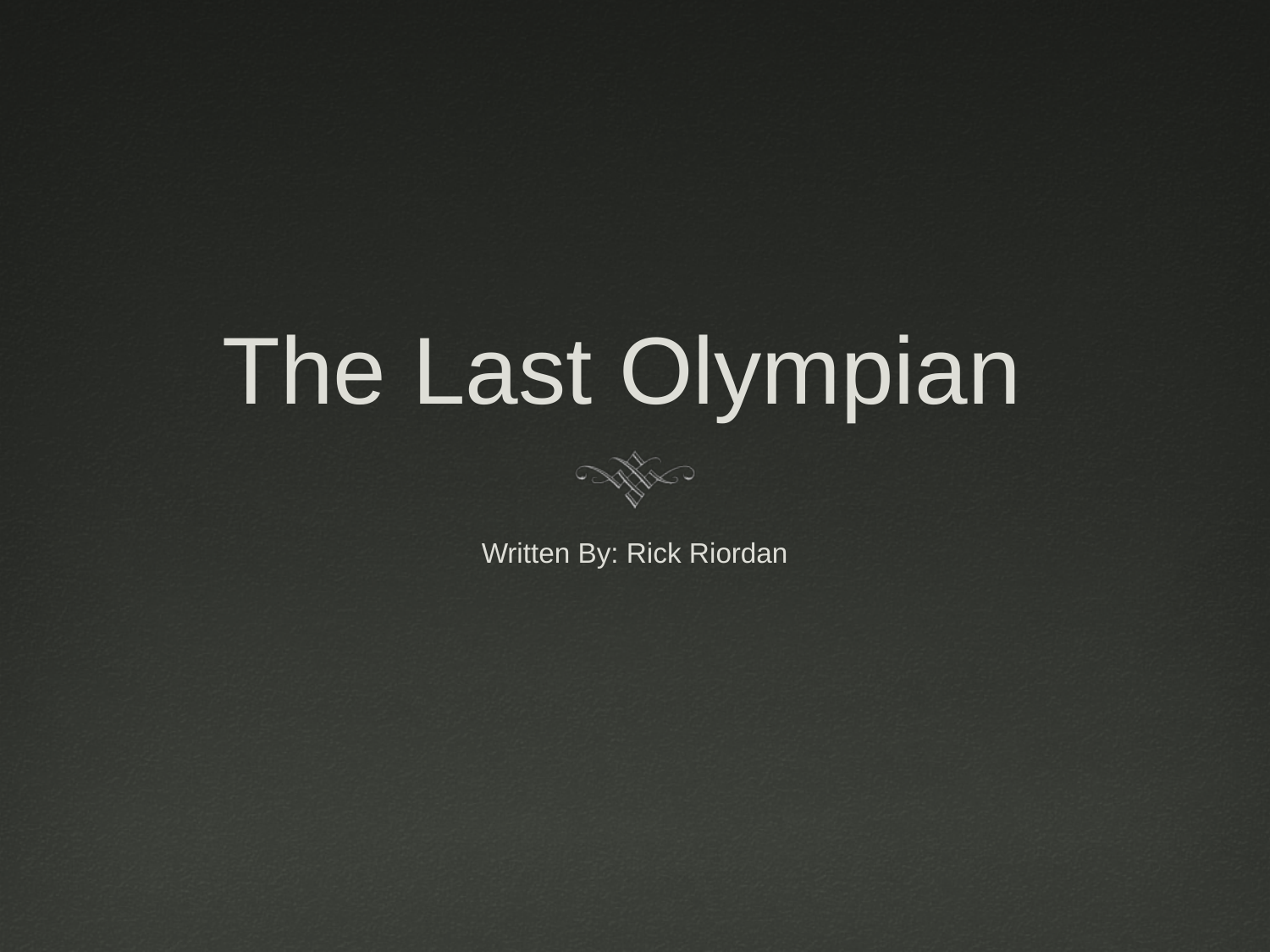

# The Last Olympian
Written By: Rick Riordan